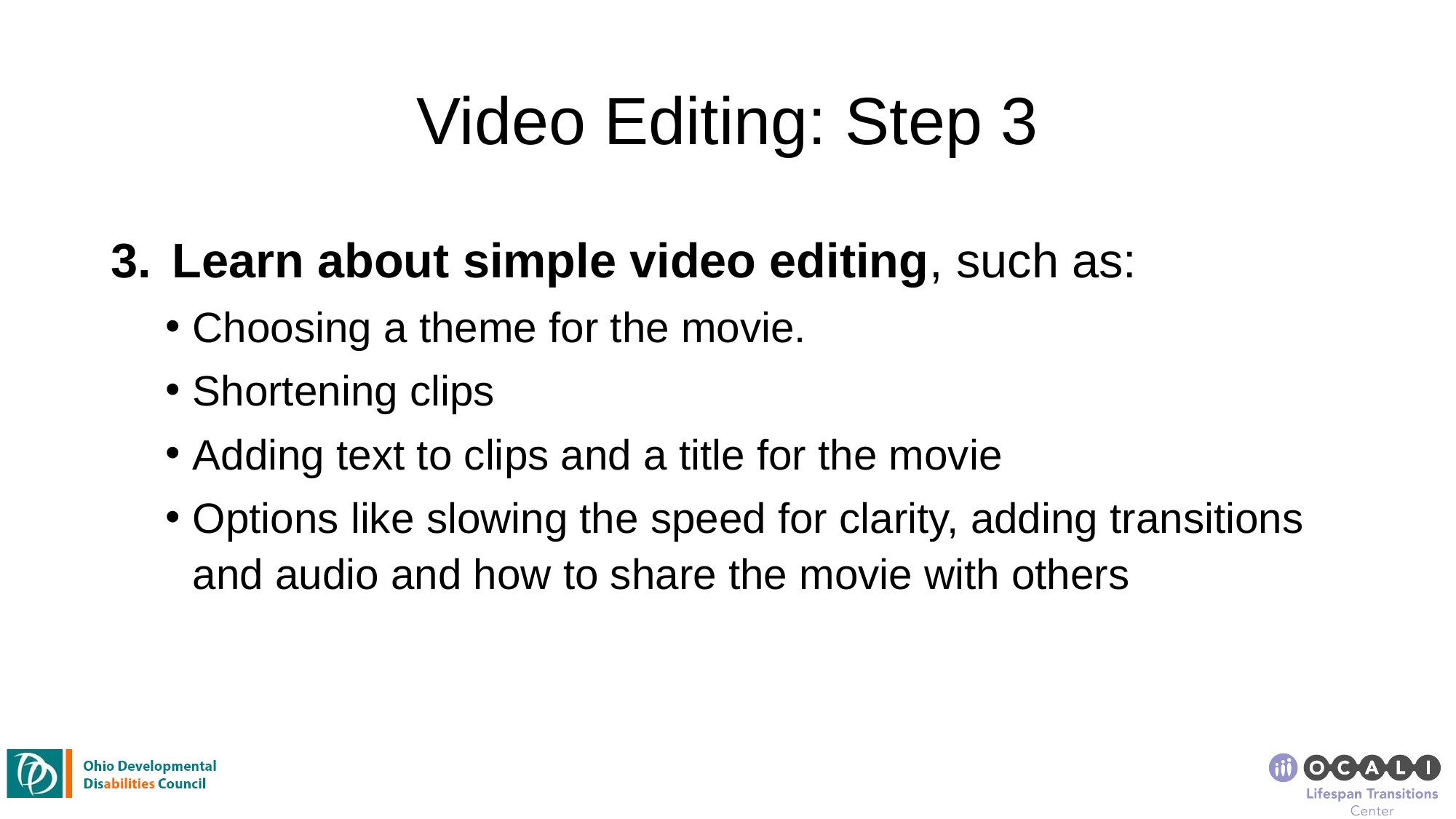

# Video Editing: Step 3
Learn about simple video editing, such as:
Choosing a theme for the movie.
Shortening clips
Adding text to clips and a title for the movie
Options like slowing the speed for clarity, adding transitions and audio and how to share the movie with others